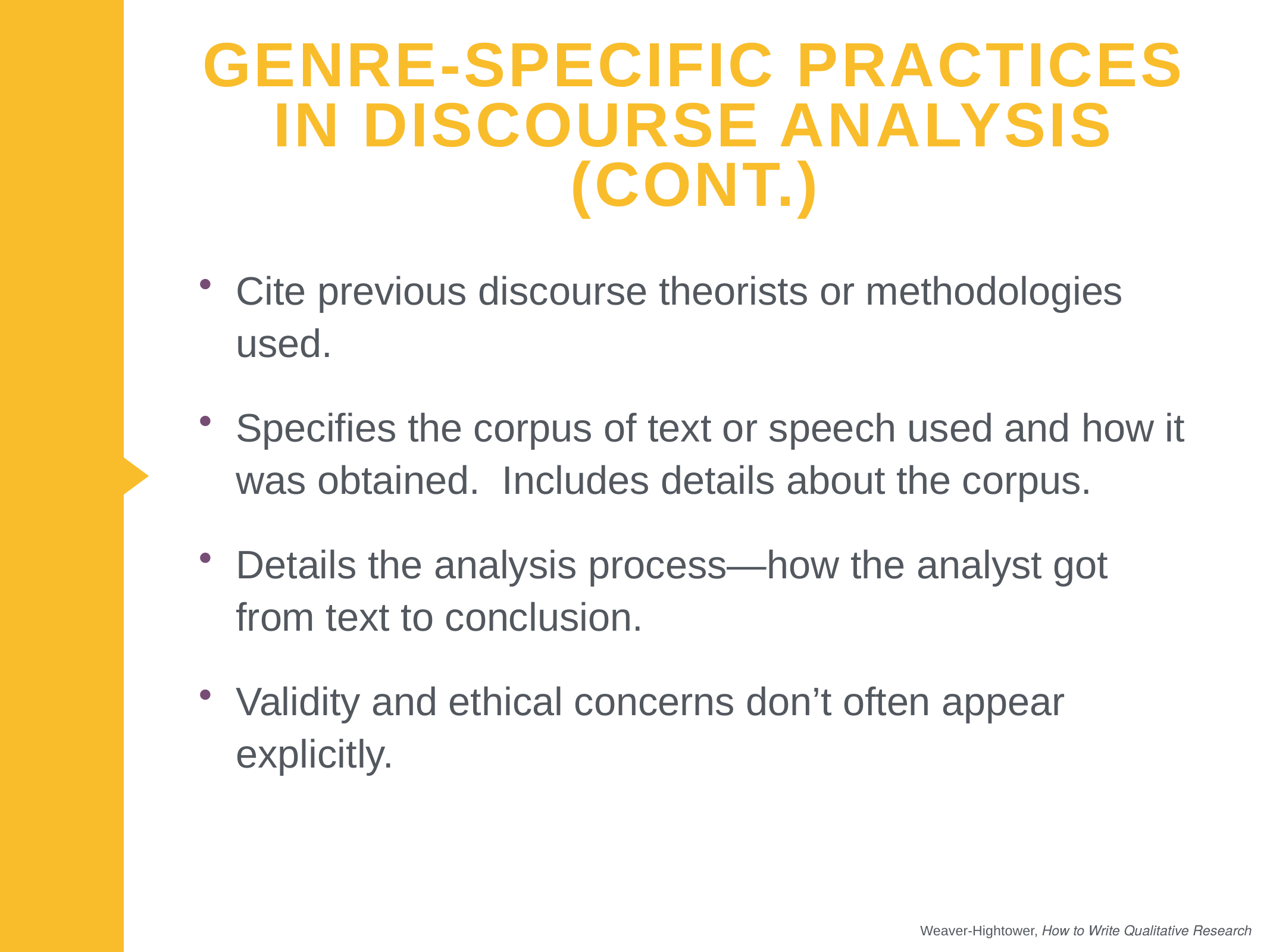

# Genre-specific Practices in Discourse Analysis (cont.)
Cite previous discourse theorists or methodologies used.
Specifies the corpus of text or speech used and how it was obtained.  Includes details about the corpus.
Details the analysis process—how the analyst got from text to conclusion.
Validity and ethical concerns don’t often appear explicitly.